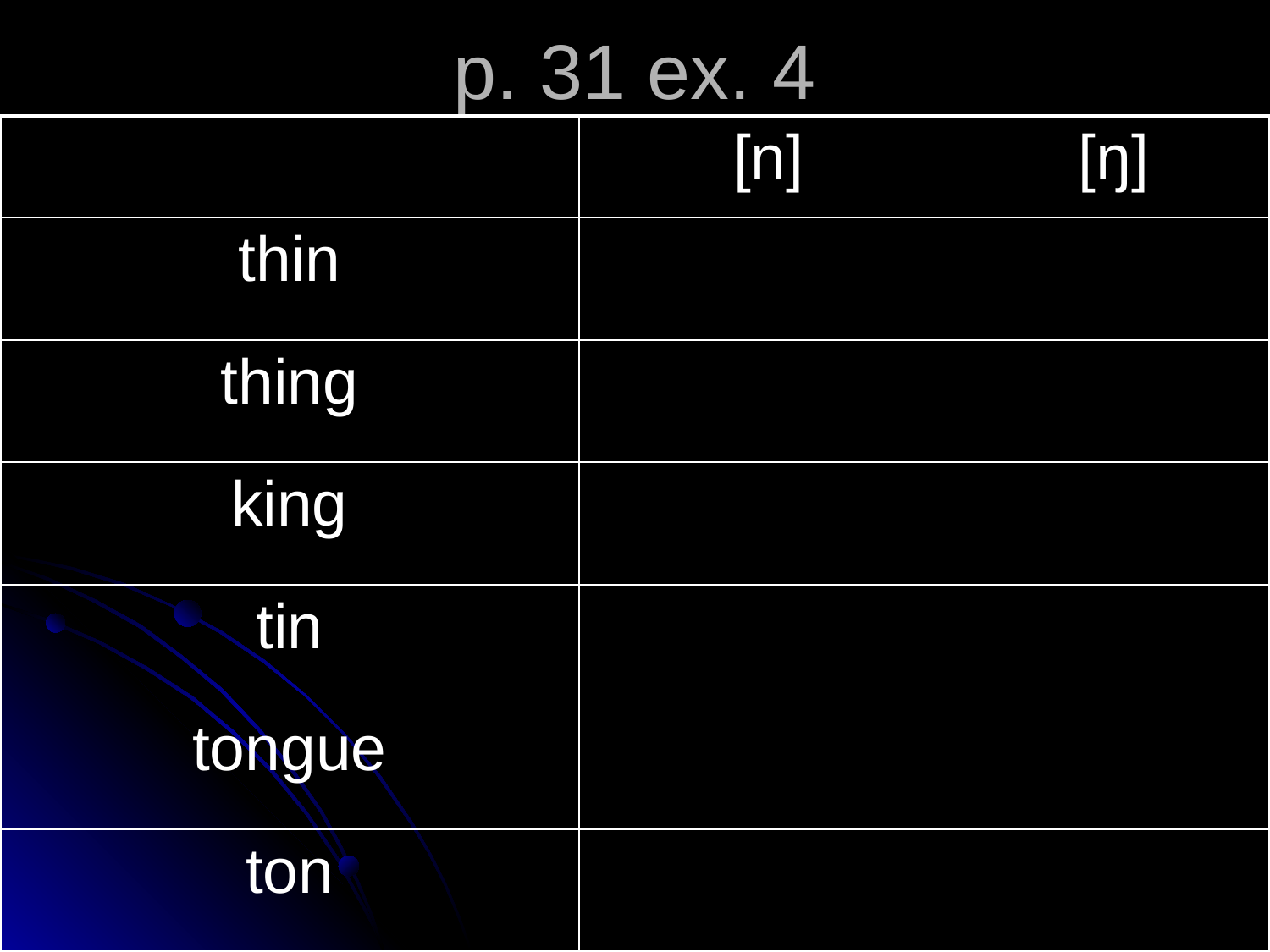

# p. 31 ex. 4
|  | [n] | [ŋ] |
| --- | --- | --- |
| thin | v |  |
| thing |  | v |
| king |  | v |
| tin | v |  |
| tongue |  | v |
| ton | v |  |